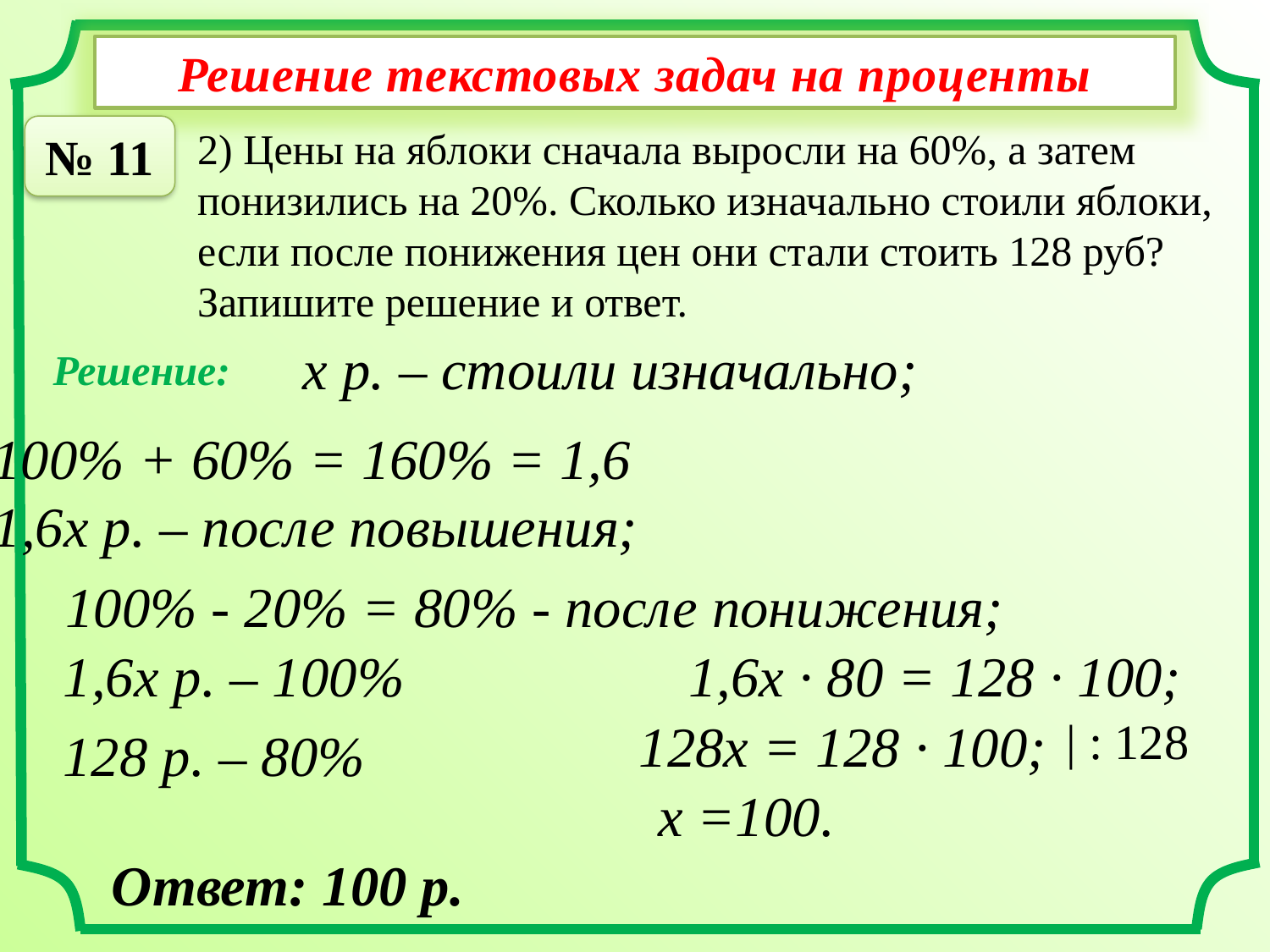

Решение текстовых задач на проценты
№ 11
2) Цены на яблоки сначала выросли на 60%, а затем понизились на 20%. Сколько изначально стоили яблоки, если после понижения цен они стали стоить 128 руб? Запишите решение и ответ.
х р. – стоили изначально;
Решение:
100% + 60% = 160% = 1,6
1,6х р. – после повышения;
100% - 20% = 80% - после понижения;
1,6х р. – 100%
1,6х ∙ 80 = 128 ∙ 100;
128х = 128 ∙ 100;
 | : 128
128 р. – 80%
х =100.
Ответ: 100 р.